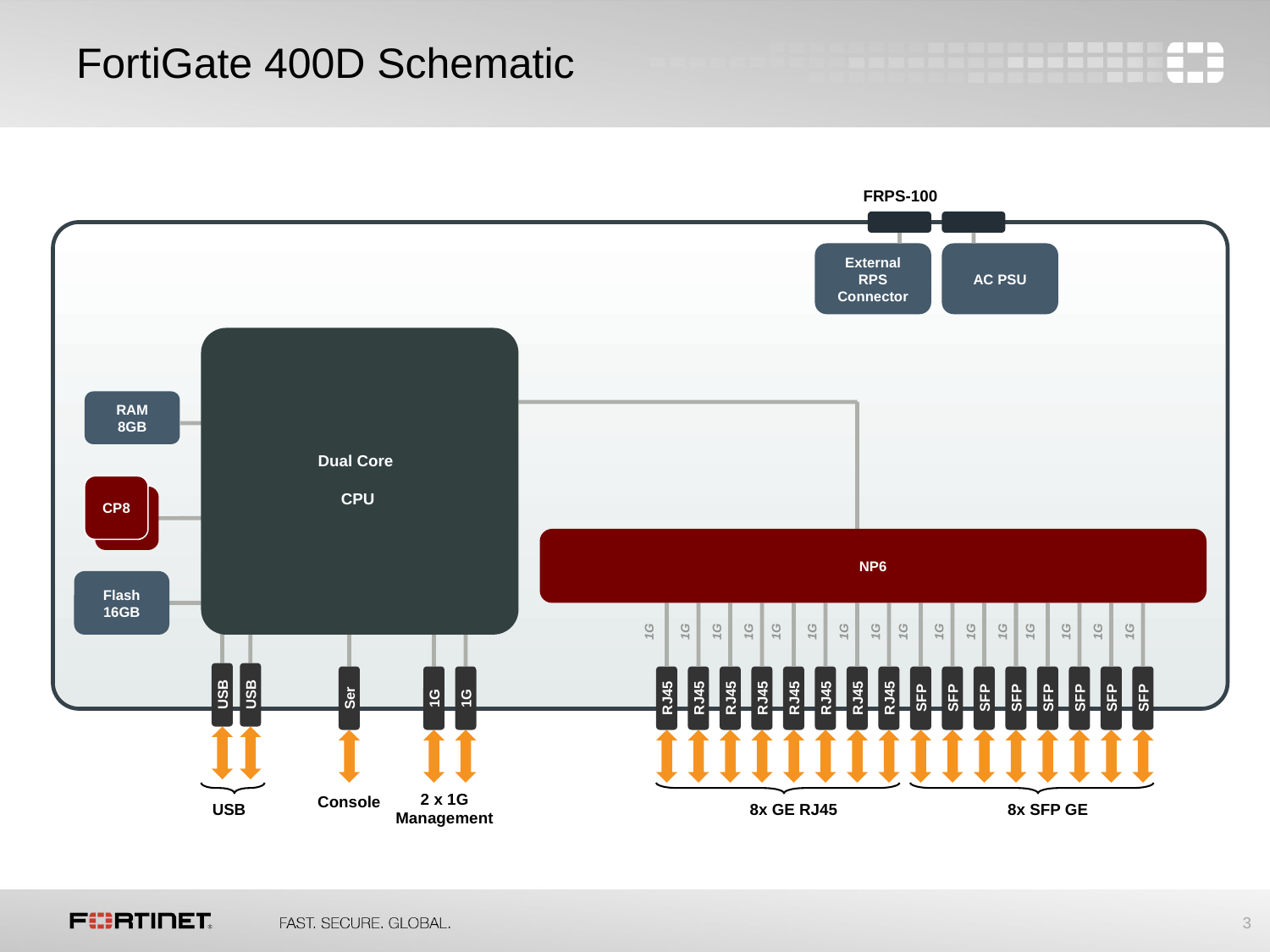

# FortiGate 400D Schematic
FRPS-100

External RPS Connector
AC PSU

RAM
8GB

Dual Core

CPU
CP8
CP8

NP6
Flash
16GB
Intel Core i7

1G
1G
1G
1G
1G
1G
1G
1G
1G
1G
1G
1G
1G
1G
1G
1G

USB
USB
Ser
1G
1G
RJ45
RJ45
RJ45
RJ45
RJ45
RJ45
RJ45
RJ45
SFP
SFP
SFP
SFP
SFP
SFP
SFP
SFP

2 x 1G Management
Console
USB
8x GE RJ45
8x SFP GE